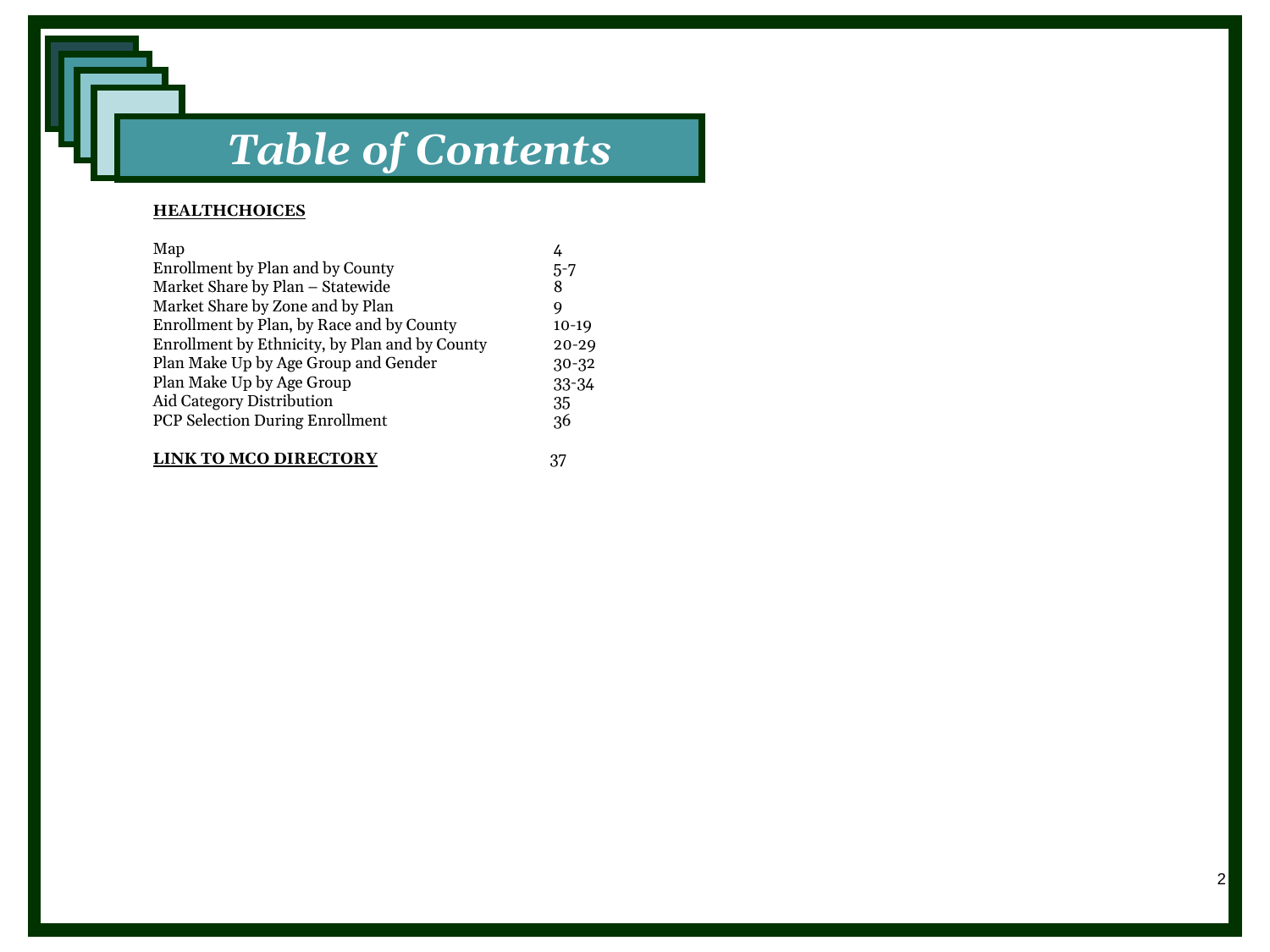

Table of Contents
HealthChoices

Map	 4
Enrollment by Plan and by County	 5-7
Market Share by Plan – Statewide	 8
Market Share by Zone and by Plan	 9
Enrollment by Plan, by Race and by County	 10-19
Enrollment by Ethnicity, by Plan and by County	 20-29
Plan Make Up by Age Group and Gender	 30-32
Plan Make Up by Age Group	 33-34
Aid Category Distribution	 35
PCP Selection During Enrollment	 36

Link to Mco DIRECTORY	37

2